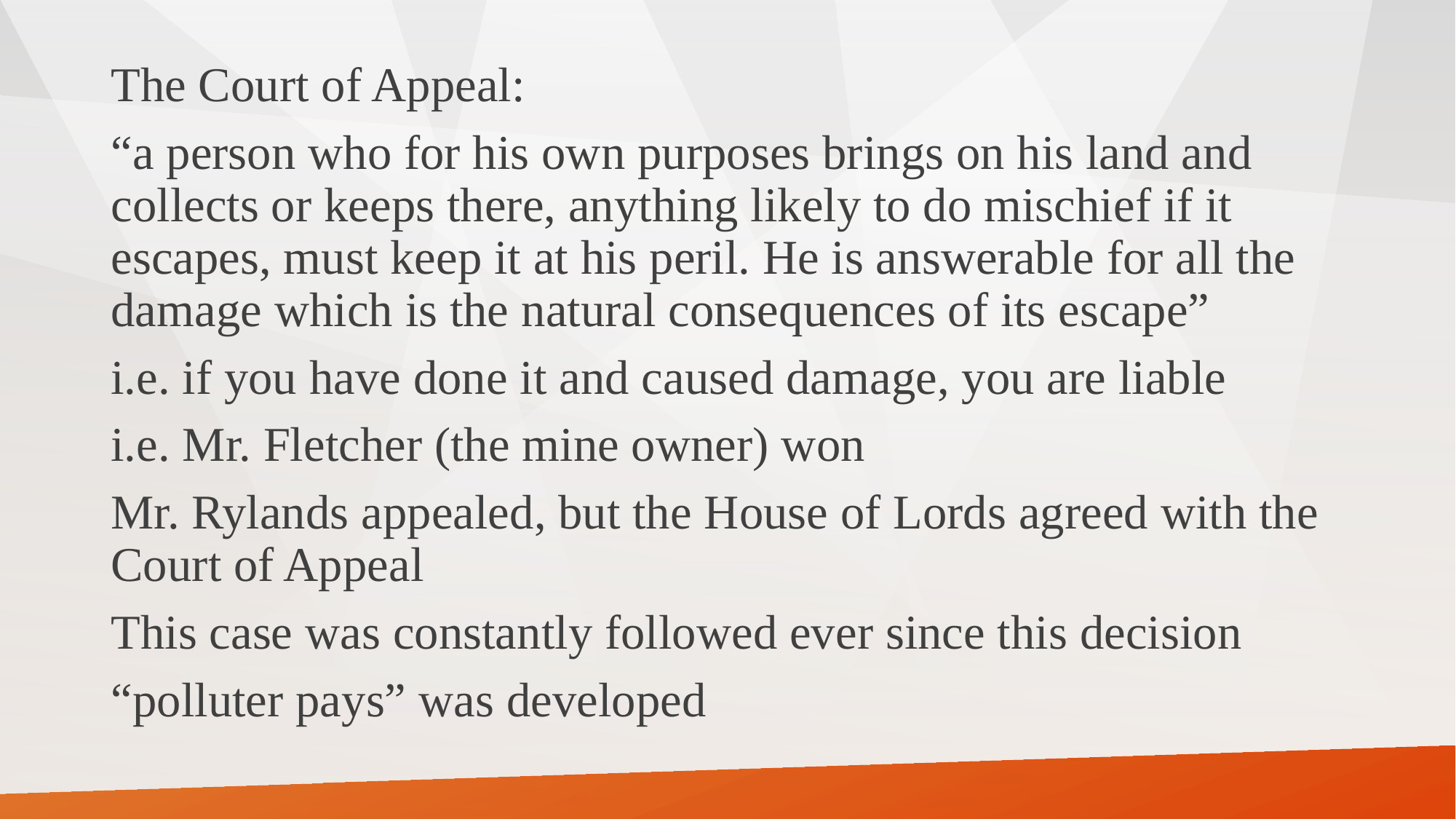

The Court of Appeal:
“a person who for his own purposes brings on his land and collects or keeps there, anything likely to do mischief if it escapes, must keep it at his peril. He is answerable for all the damage which is the natural consequences of its escape”
i.e. if you have done it and caused damage, you are liable
i.e. Mr. Fletcher (the mine owner) won
Mr. Rylands appealed, but the House of Lords agreed with the Court of Appeal
This case was constantly followed ever since this decision
“polluter pays” was developed